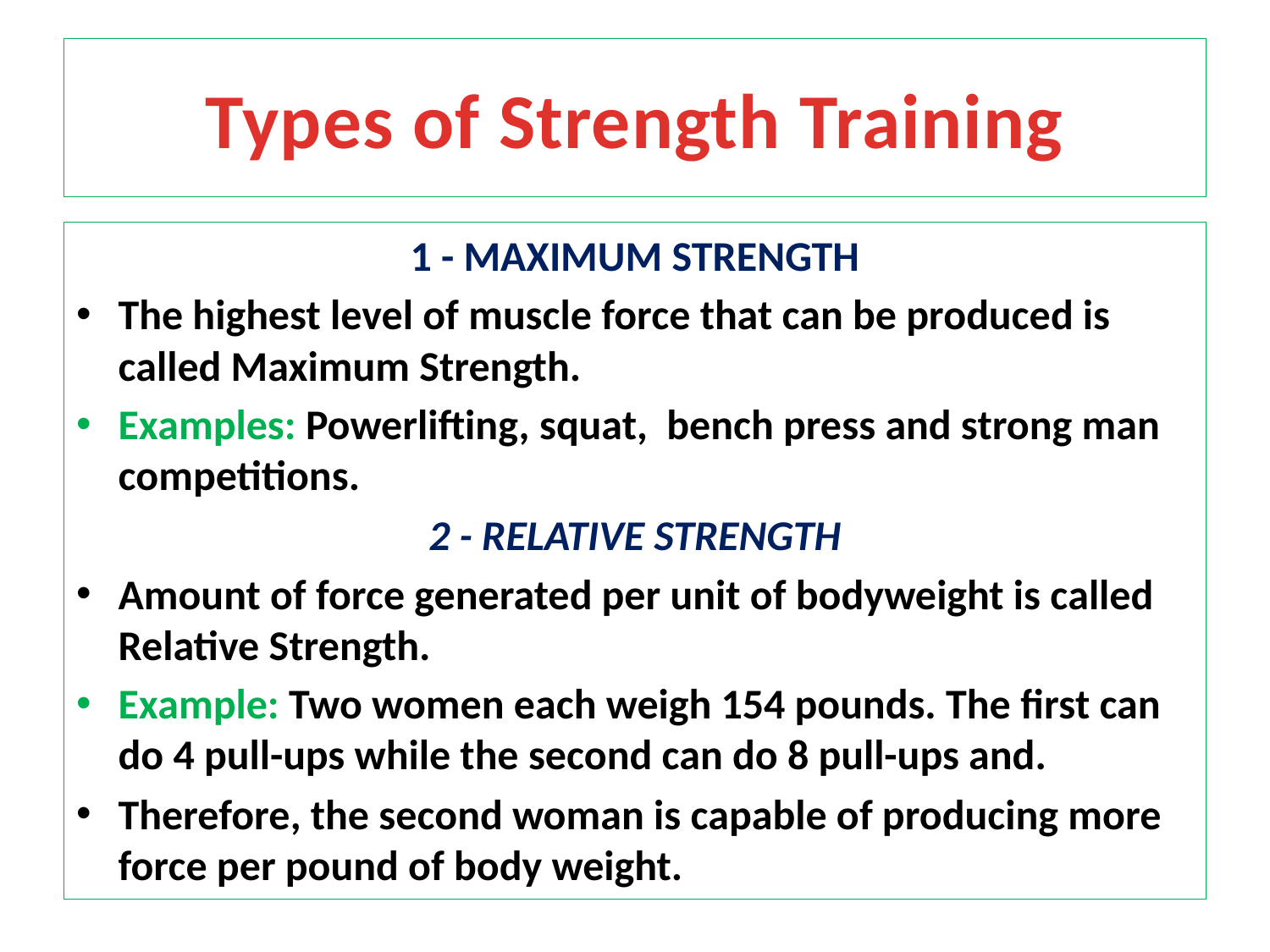

# Types of Strength Training
1 - MAXIMUM STRENGTH
The highest level of muscle force that can be produced is called Maximum Strength.
Examples: Powerlifting, squat,  bench press and strong man competitions.
2 - RELATIVE STRENGTH
Amount of force generated per unit of bodyweight is called Relative Strength.
Example: Two women each weigh 154 pounds. The first can do 4 pull-ups while the second can do 8 pull-ups and.
Therefore, the second woman is capable of producing more force per pound of body weight.